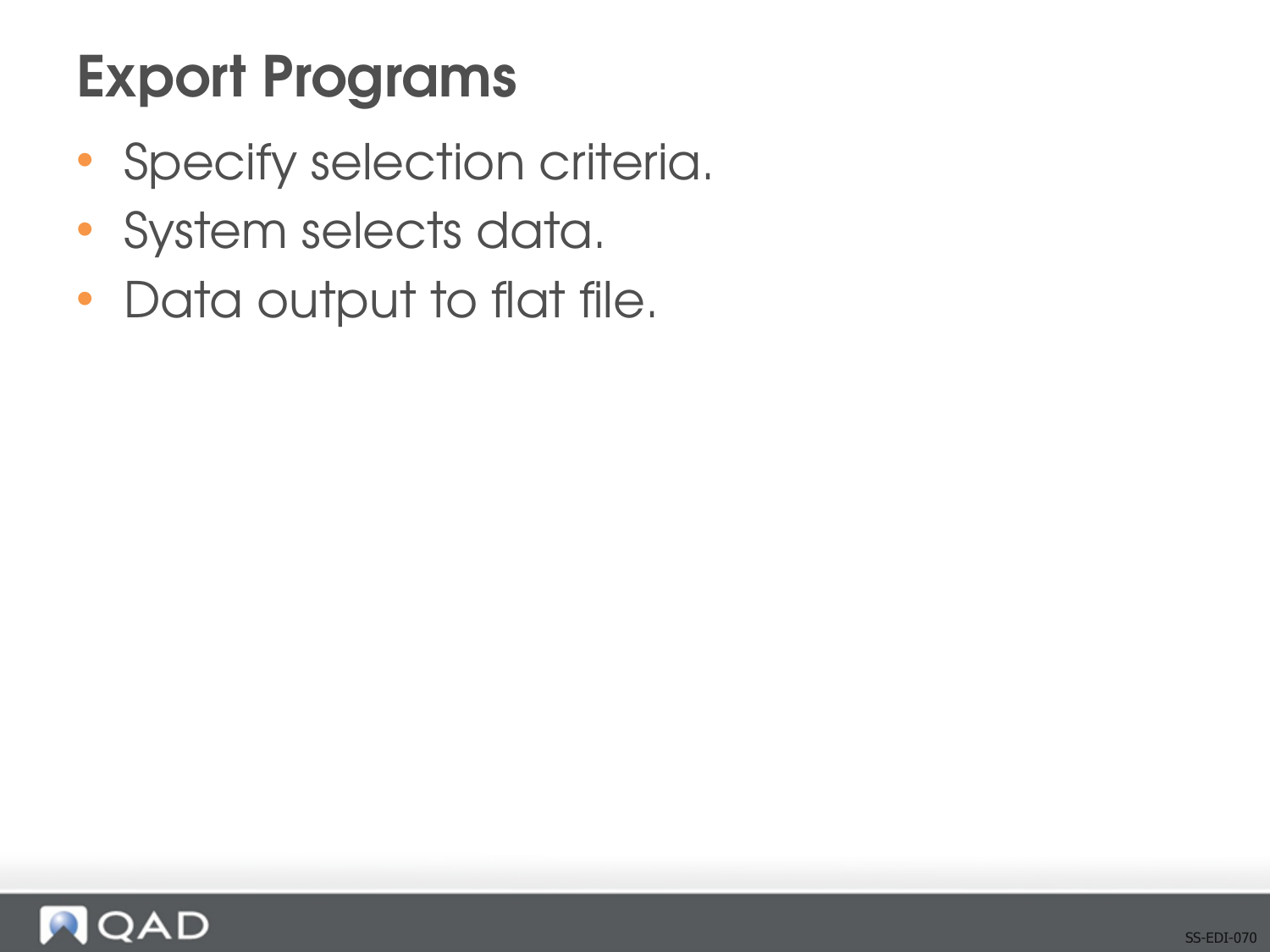

# Export Programs
Specify selection criteria.
System selects data.
Data output to flat file.

SS-EDI-070